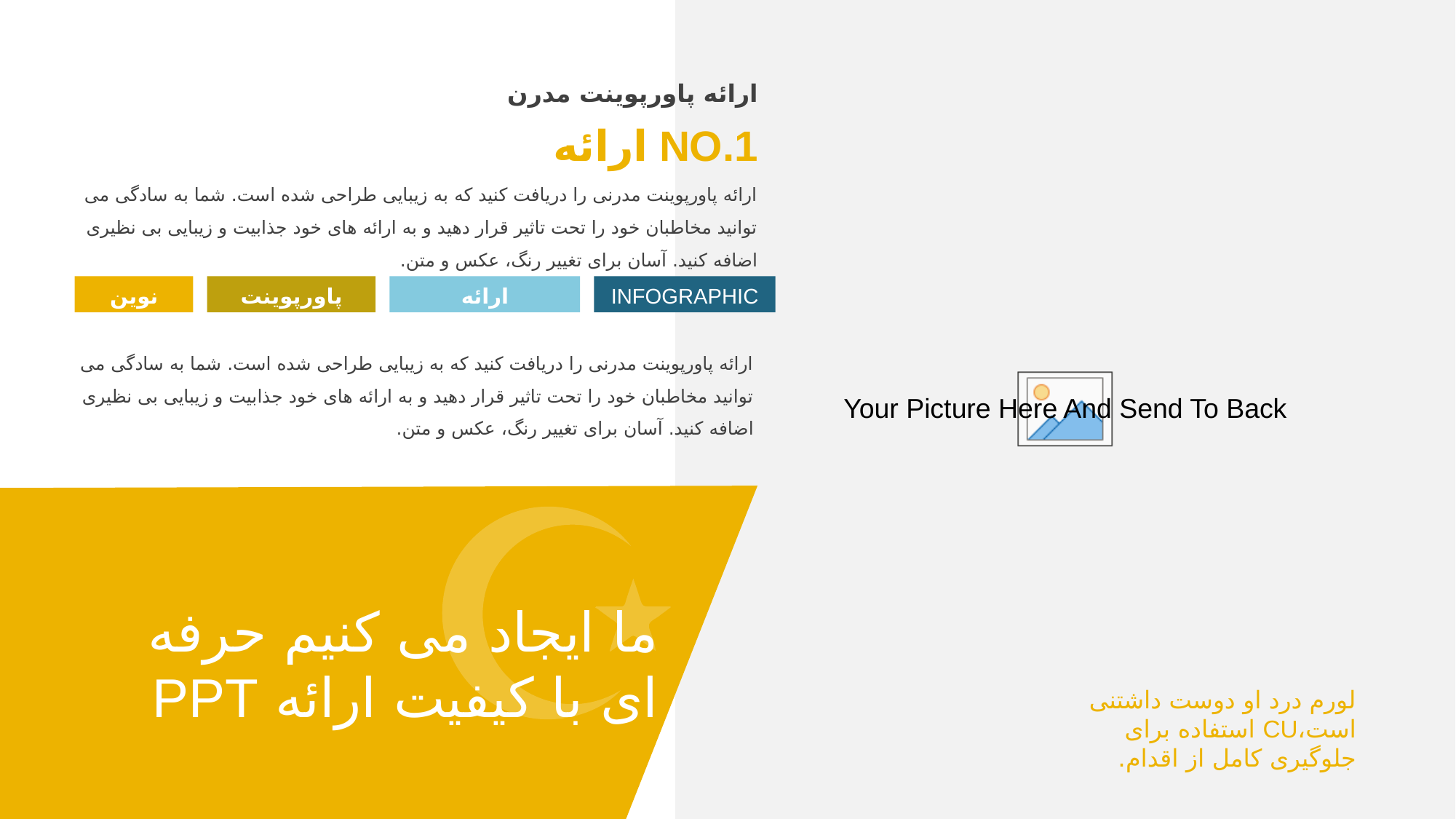

ارائه پاورپوینت مدرن
NO.1 ارائه
ارائه پاورپوینت مدرنی را دریافت کنید که به زیبایی طراحی شده است. شما به سادگی می توانید مخاطبان خود را تحت تاثیر قرار دهید و به ارائه های خود جذابیت و زیبایی بی نظیری اضافه کنید. آسان برای تغییر رنگ، عکس و متن.
نوین
پاورپوینت
ارائه
INFOGRAPHIC
ارائه پاورپوینت مدرنی را دریافت کنید که به زیبایی طراحی شده است. شما به سادگی می توانید مخاطبان خود را تحت تاثیر قرار دهید و به ارائه های خود جذابیت و زیبایی بی نظیری اضافه کنید. آسان برای تغییر رنگ، عکس و متن.

ما ایجاد می کنیم حرفه ای با کیفیت ارائه PPT
لورم درد او دوست داشتنی است،CU استفاده برای جلوگیری کامل از اقدام.